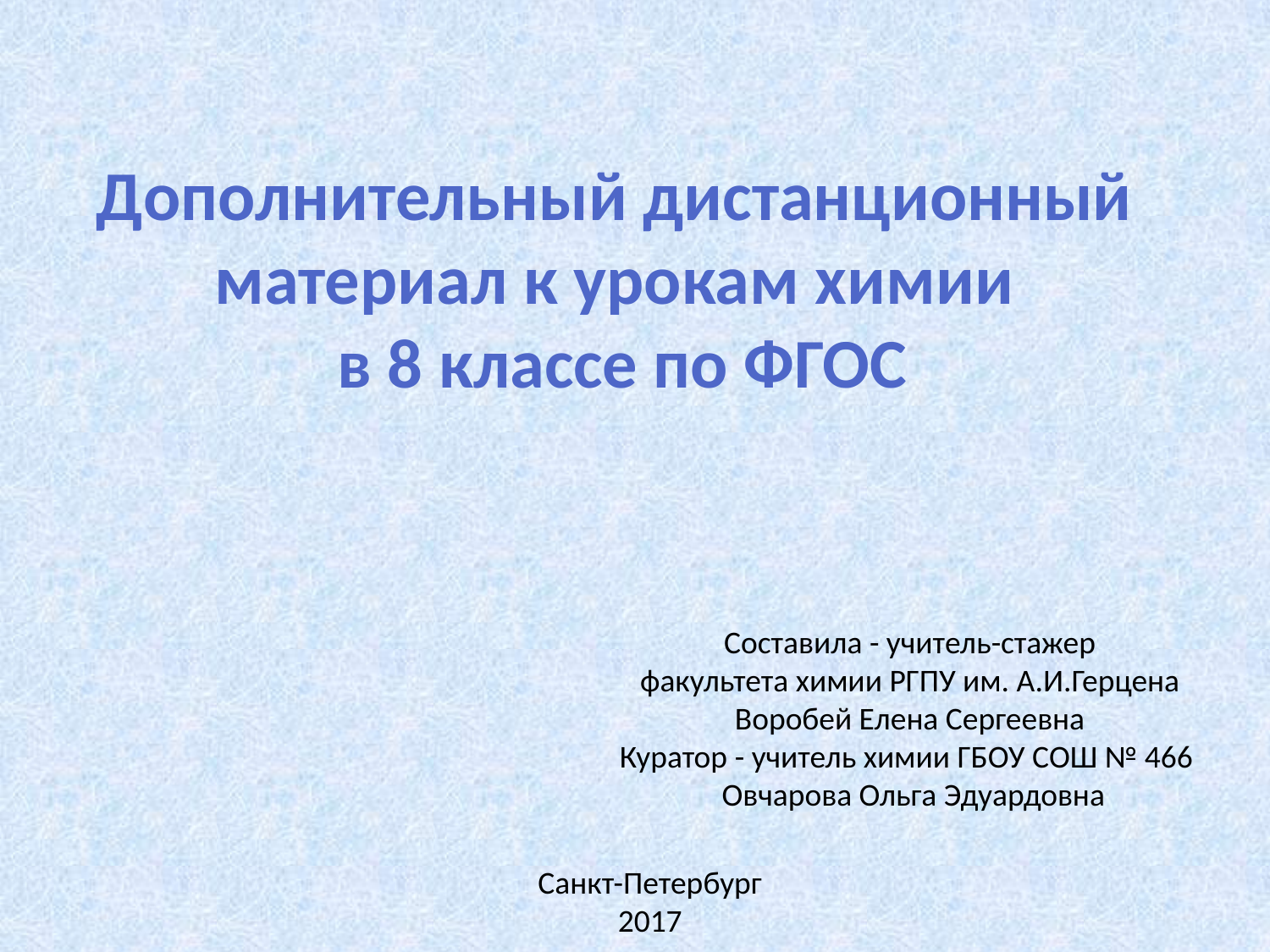

# Дополнительный дистанционный материал к урокам химии в 8 классе по ФГОС
Составила - учитель-стажер
факультета химии РГПУ им. А.И.Герцена
Воробей Елена Сергеевна
Куратор - учитель химии ГБОУ СОШ № 466
 Овчарова Ольга Эдуардовна
Санкт-Петербург
2017